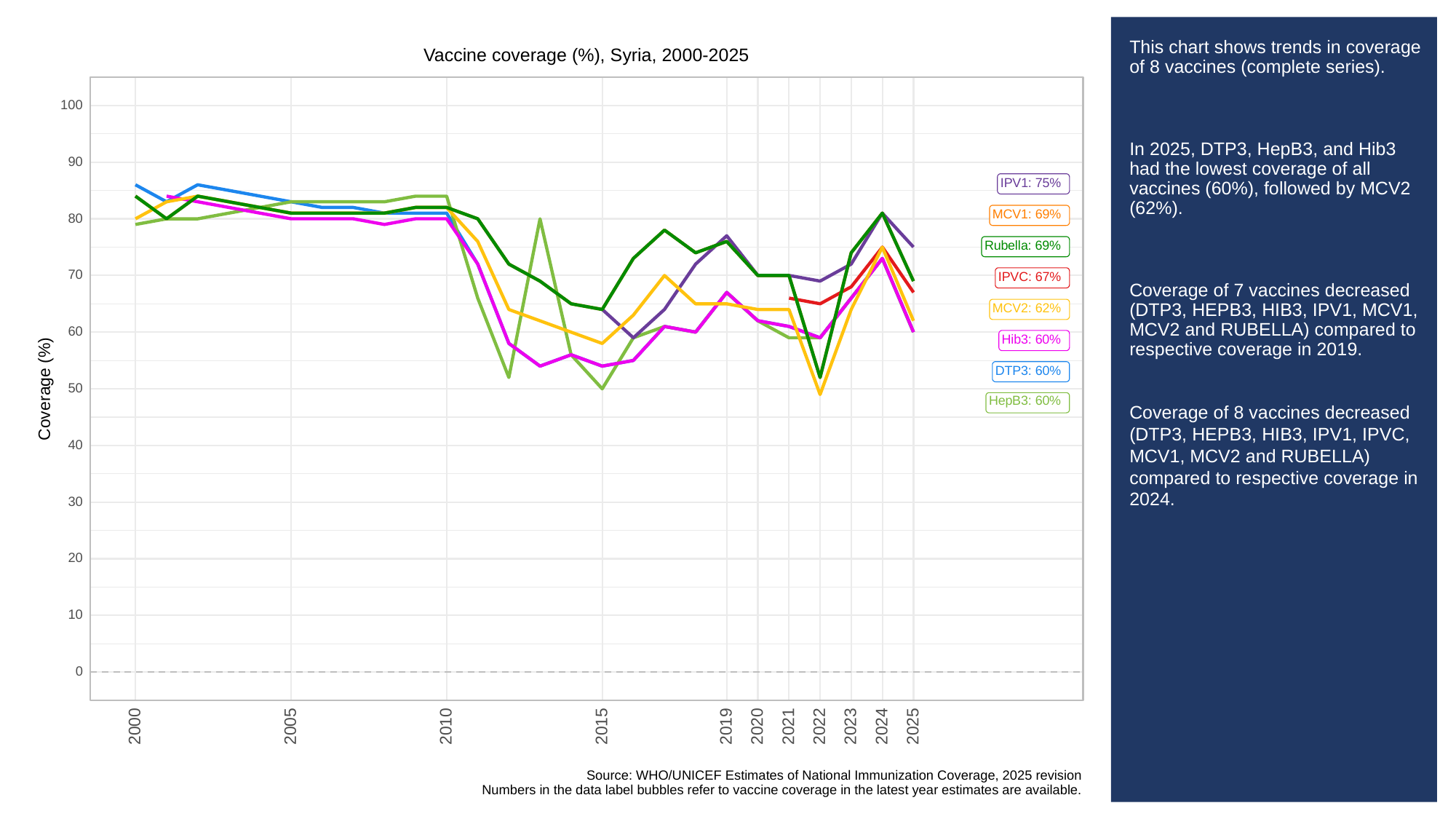

# This chart shows trends in coverage of 8 vaccines (complete series).

In 2025, DTP3, HepB3, and Hib3 had the lowest coverage of all vaccines (60%), followed by MCV2 (62%).

Coverage of 7 vaccines decreased (DTP3, HEPB3, HIB3, IPV1, MCV1, MCV2 and RUBELLA) compared to respective coverage in 2019.

Coverage of 8 vaccines decreased (DTP3, HEPB3, HIB3, IPV1, IPVC, MCV1, MCV2 and RUBELLA) compared to respective coverage in 2024.

Vaccine coverage (%), Syria, 2000-2025

100

90

IPV1: 75%

MCV1: 69%

80

Rubella: 69%

70
IPVC: 67%

MCV2: 62%

60

Hib3: 60%

DTP3: 60%
Coverage (%)
50

HepB3: 60%

40

30

20

10

0

2023
2000
2005
2010
2015
2019
2020
2021
2022
2024
2025
Source: WHO/UNICEF Estimates of National Immunization Coverage, 2025 revision
Numbers in the data label bubbles refer to vaccine coverage in the latest year estimates are available.